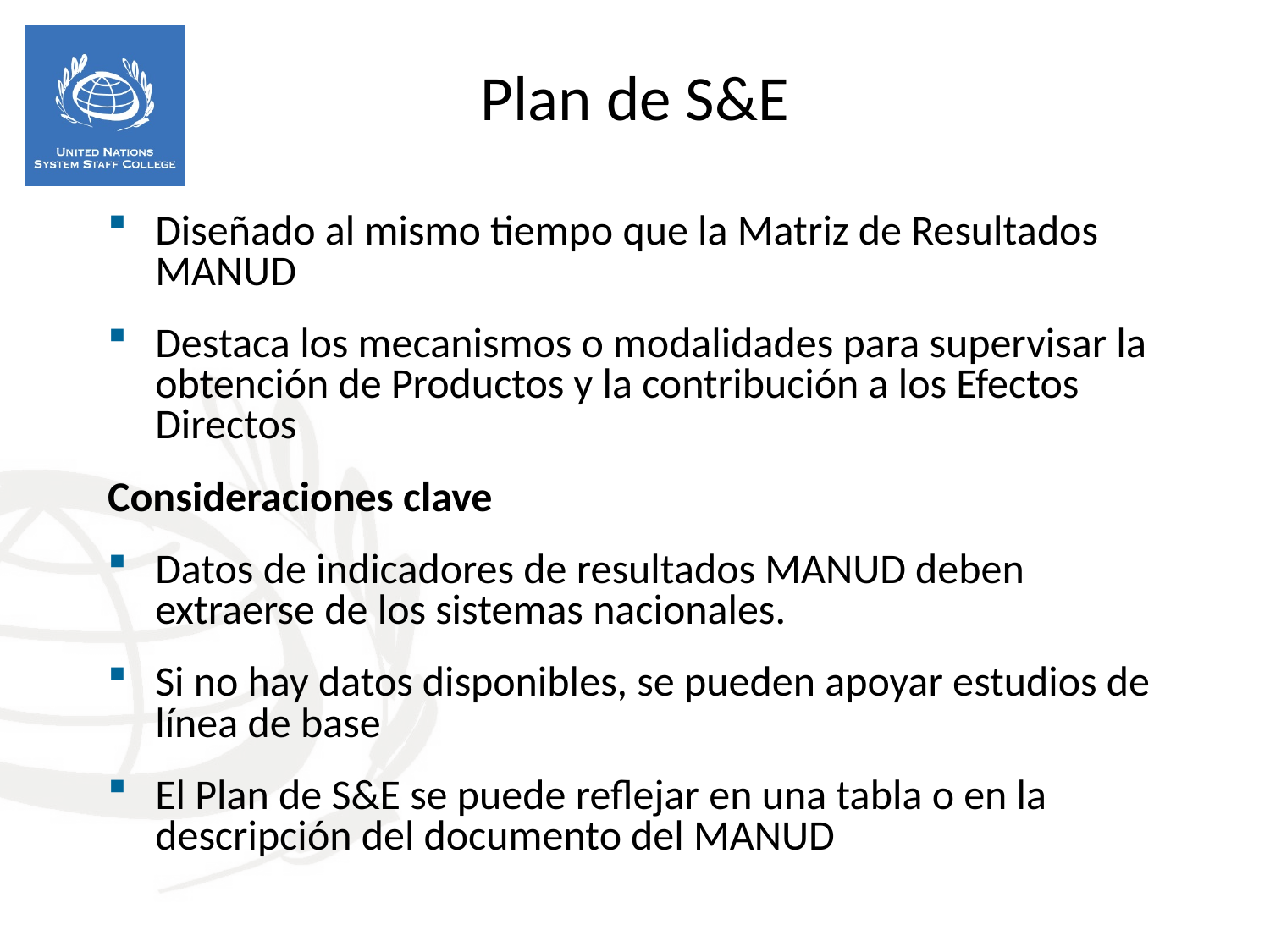

Plan de S&E
Diseñado al mismo tiempo que la Matriz de Resultados MANUD
Destaca los mecanismos o modalidades para supervisar la obtención de Productos y la contribución a los Efectos Directos
Consideraciones clave
Datos de indicadores de resultados MANUD deben extraerse de los sistemas nacionales.
Si no hay datos disponibles, se pueden apoyar estudios de línea de base
El Plan de S&E se puede reflejar en una tabla o en la descripción del documento del MANUD